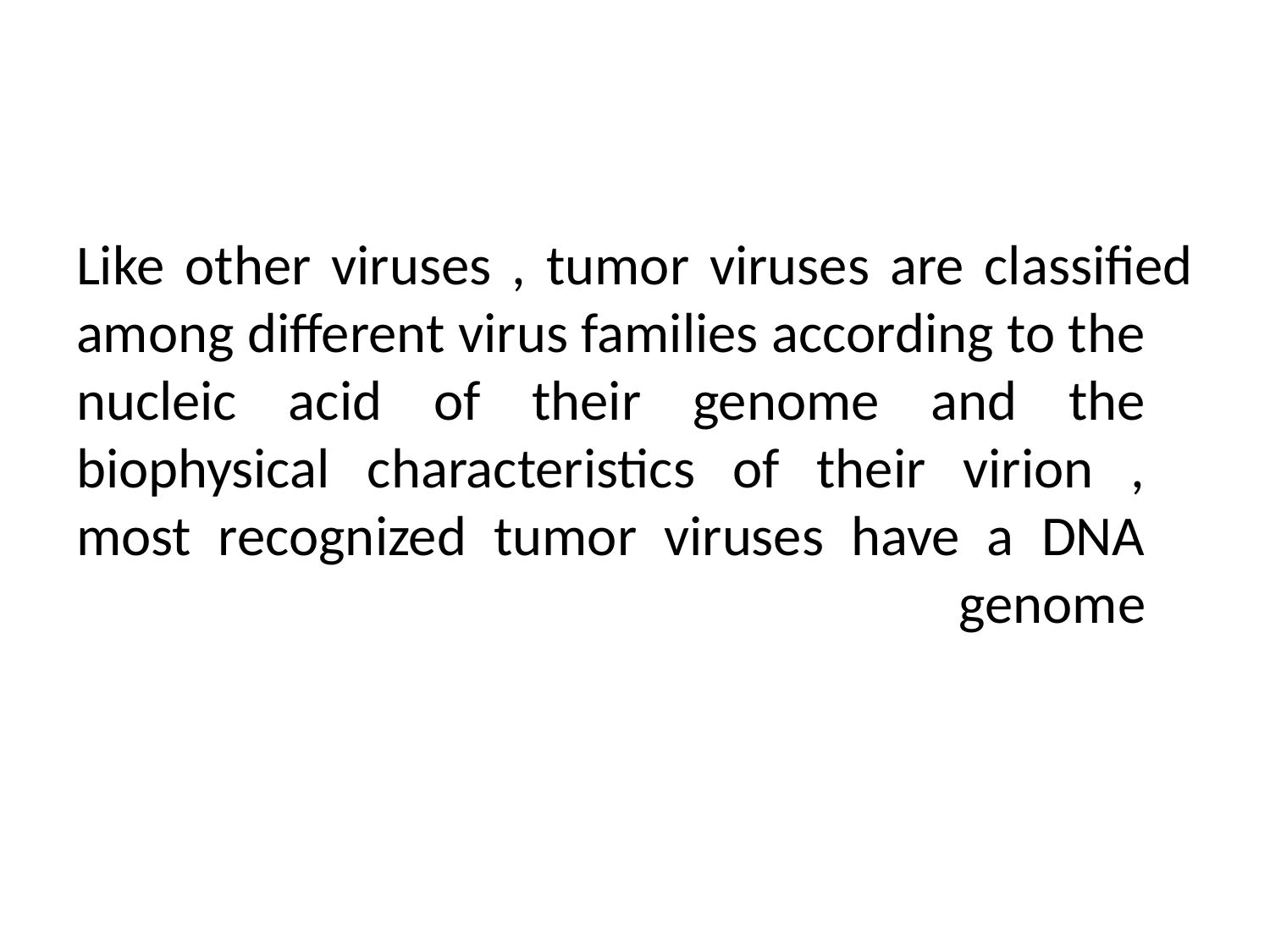

Like other viruses , tumor viruses are classified among different virus families according to the nucleic acid of their genome and the biophysical characteristics of their virion , most recognized tumor viruses have a DNA genome